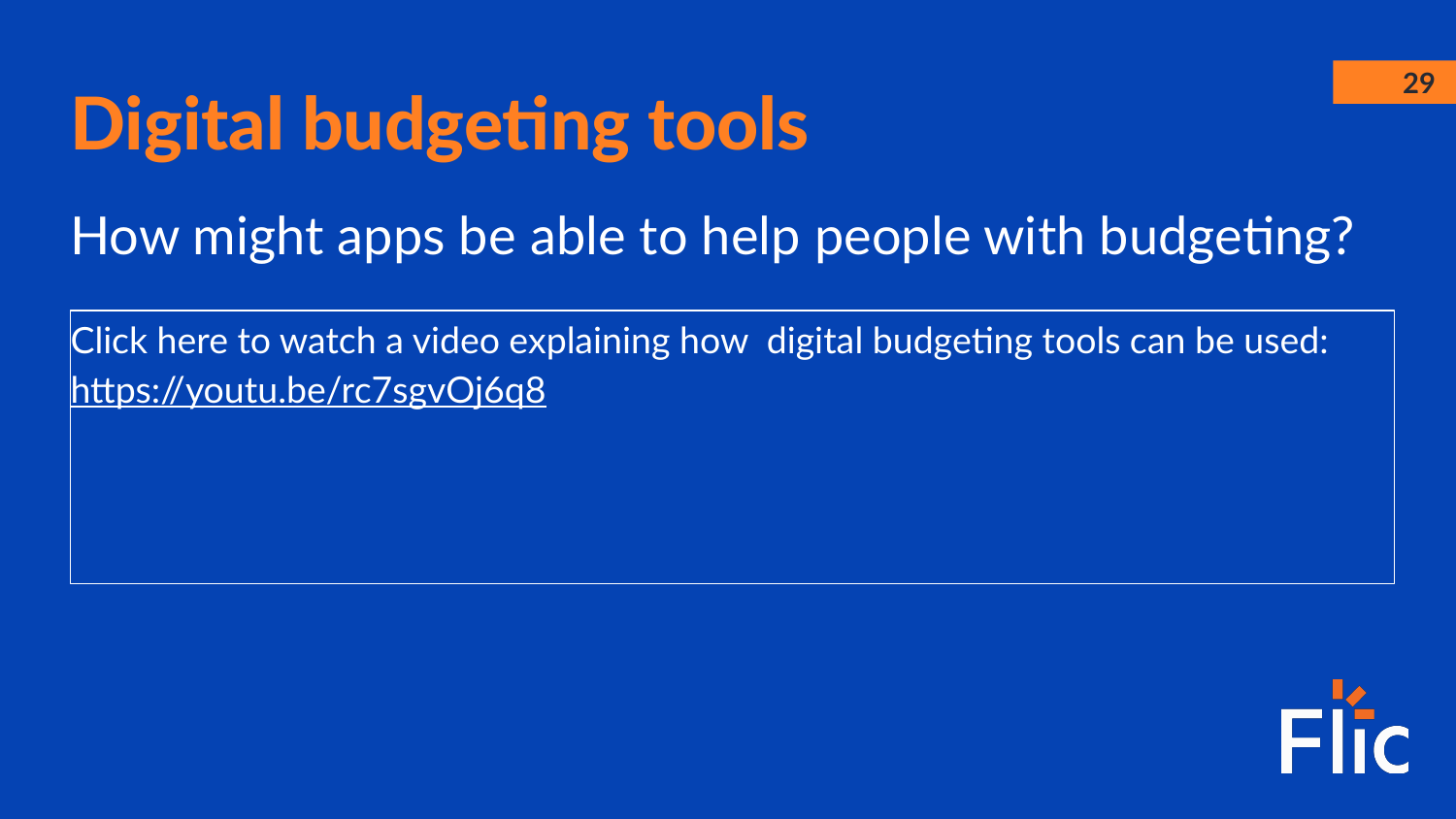

Digital budgeting tools
29

How might apps be able to help people with budgeting?
Click here to watch a video explaining how  digital budgeting tools can be used: https://youtu.be/rc7sgvOj6q8